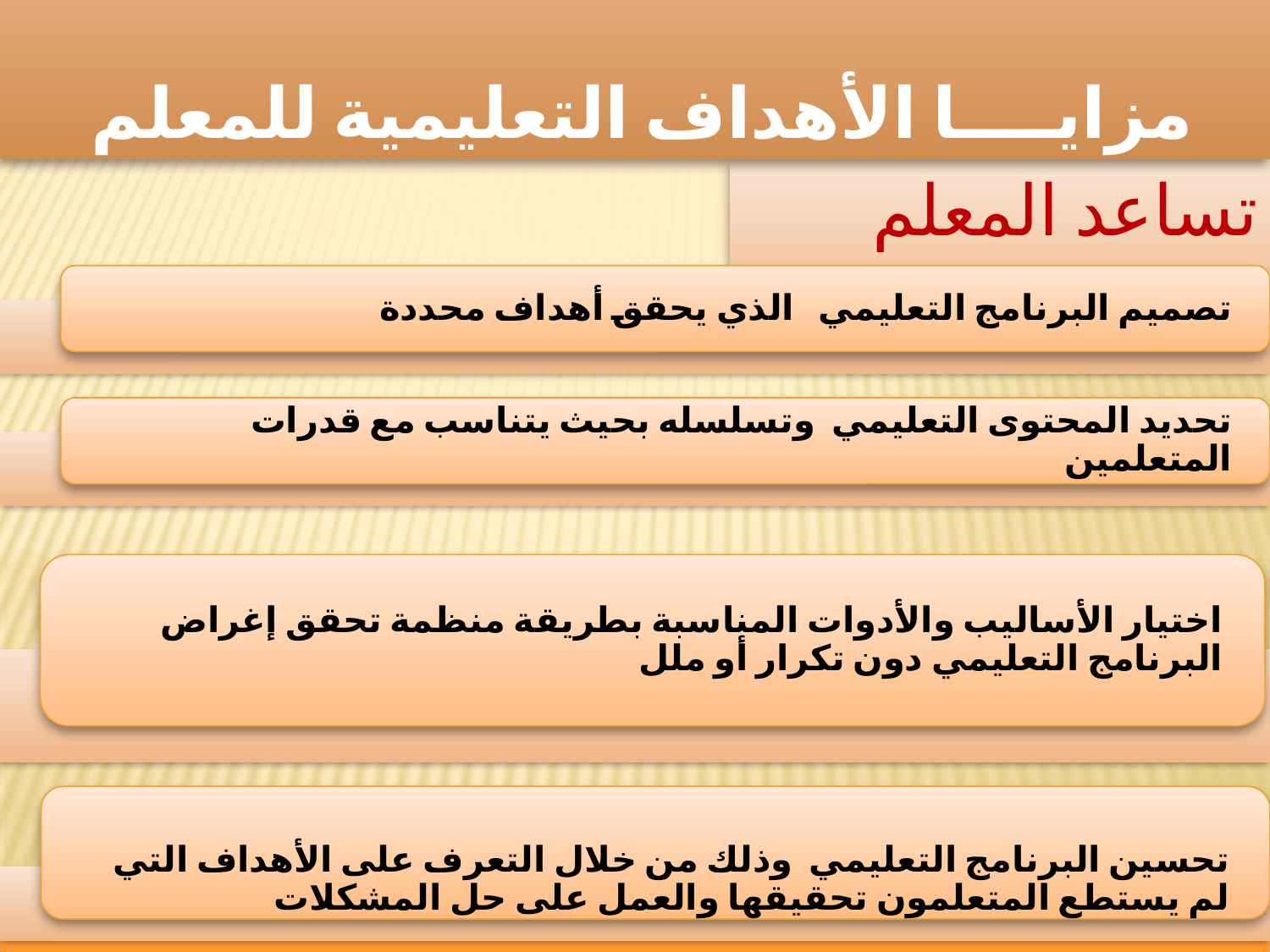

مزايــــا الأهداف التعليمية للمعلم
تساعد المعلم على:
تصميم البرنامج التعليمي   الذي يحقق أهداف محددة
تحديد المحتوى التعليمي  وتسلسله بحيث يتناسب مع قدرات المتعلمين
اختيار الأساليب والأدوات المناسبة بطريقة منظمة تحقق إغراض البرنامج التعليمي دون تكرار أو ملل

تحسين البرنامج التعليمي  وذلك من خلال التعرف على الأهداف التي لم يستطع المتعلمون تحقيقها والعمل على حل المشكلات